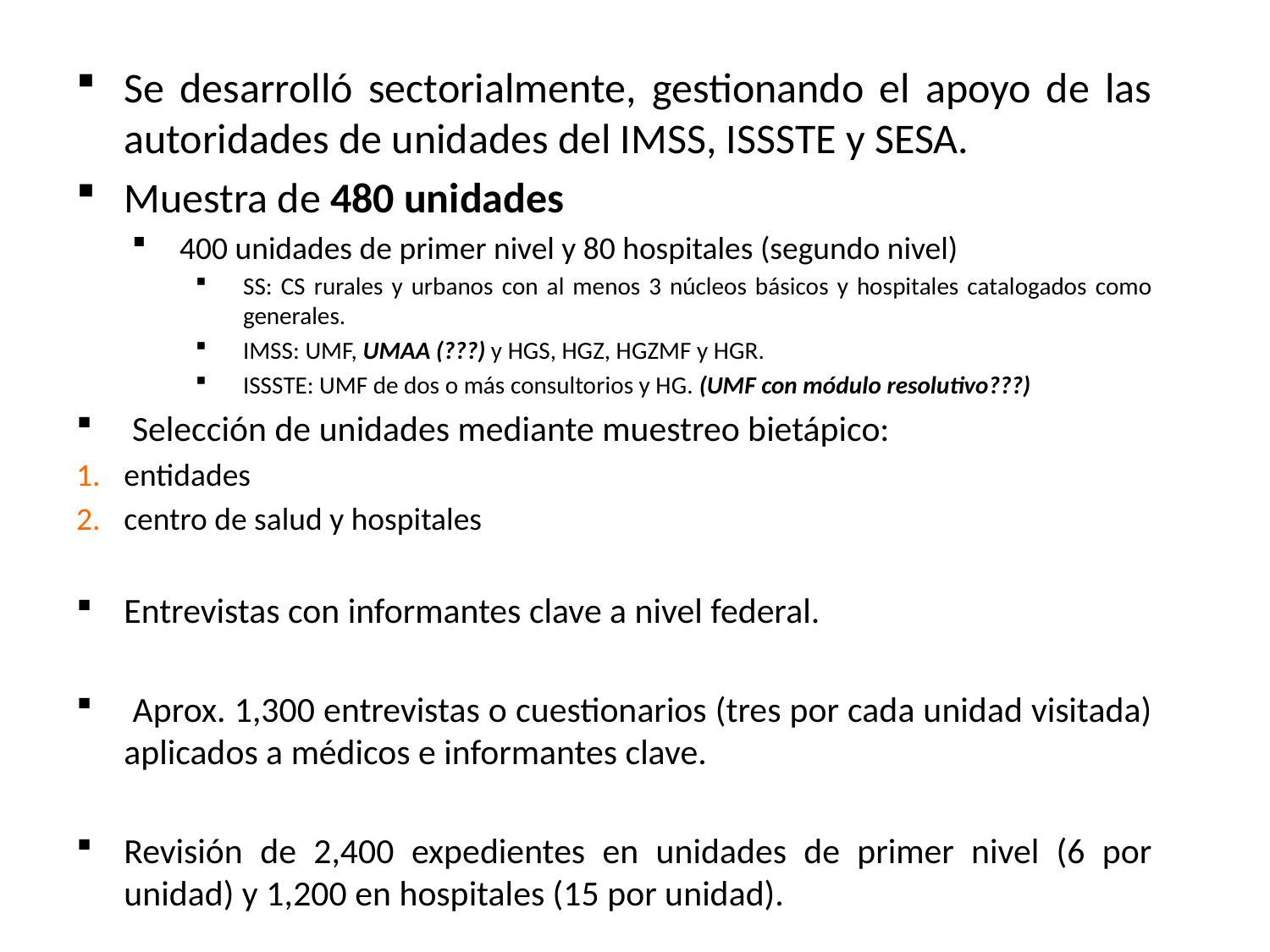

Se desarrolló sectorialmente, gestionando el apoyo de las autoridades de unidades del IMSS, ISSSTE y SESA.
Muestra de 480 unidades
400 unidades de primer nivel y 80 hospitales (segundo nivel)
SS: CS rurales y urbanos con al menos 3 núcleos básicos y hospitales catalogados como generales.
IMSS: UMF, UMAA (???) y HGS, HGZ, HGZMF y HGR.
ISSSTE: UMF de dos o más consultorios y HG. (UMF con módulo resolutivo???)
 Selección de unidades mediante muestreo bietápico:
entidades
centro de salud y hospitales

Entrevistas con informantes clave a nivel federal.

 Aprox. 1,300 entrevistas o cuestionarios (tres por cada unidad visitada) aplicados a médicos e informantes clave.

Revisión de 2,400 expedientes en unidades de primer nivel (6 por unidad) y 1,200 en hospitales (15 por unidad).